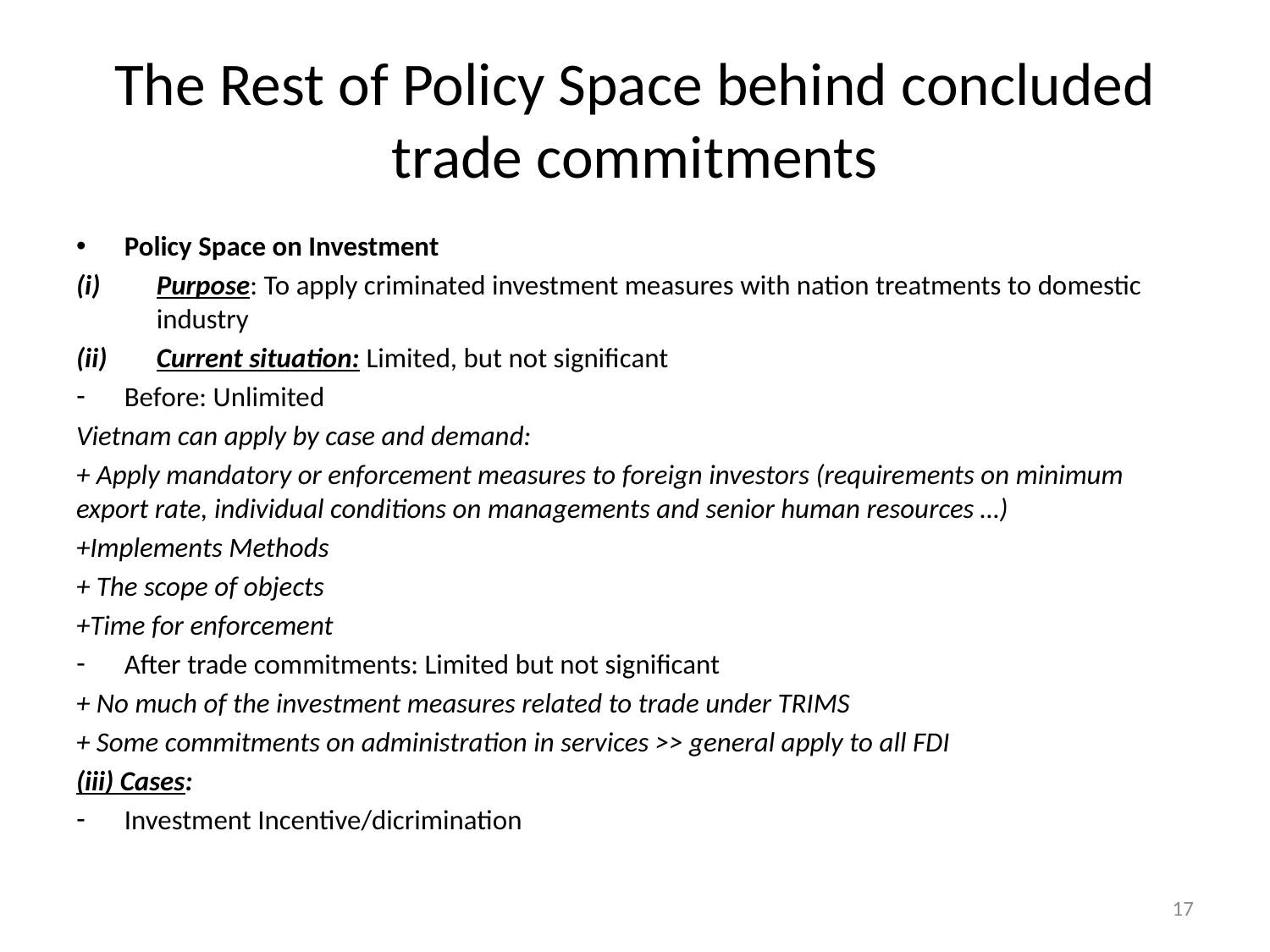

# The Rest of Policy Space behind concluded trade commitments

Policy Space on Investment
Purpose: To apply criminated investment measures with nation treatments to domestic industry
Current situation: Limited, but not significant
Before: Unlimited
Vietnam can apply by case and demand:
+ Apply mandatory or enforcement measures to foreign investors (requirements on minimum export rate, individual conditions on managements and senior human resources …)
+Implements Methods
+ The scope of objects
+Time for enforcement
After trade commitments: Limited but not significant
+ No much of the investment measures related to trade under TRIMS
+ Some commitments on administration in services >> general apply to all FDI
(iii) Cases:
Investment Incentive/dicrimination

17